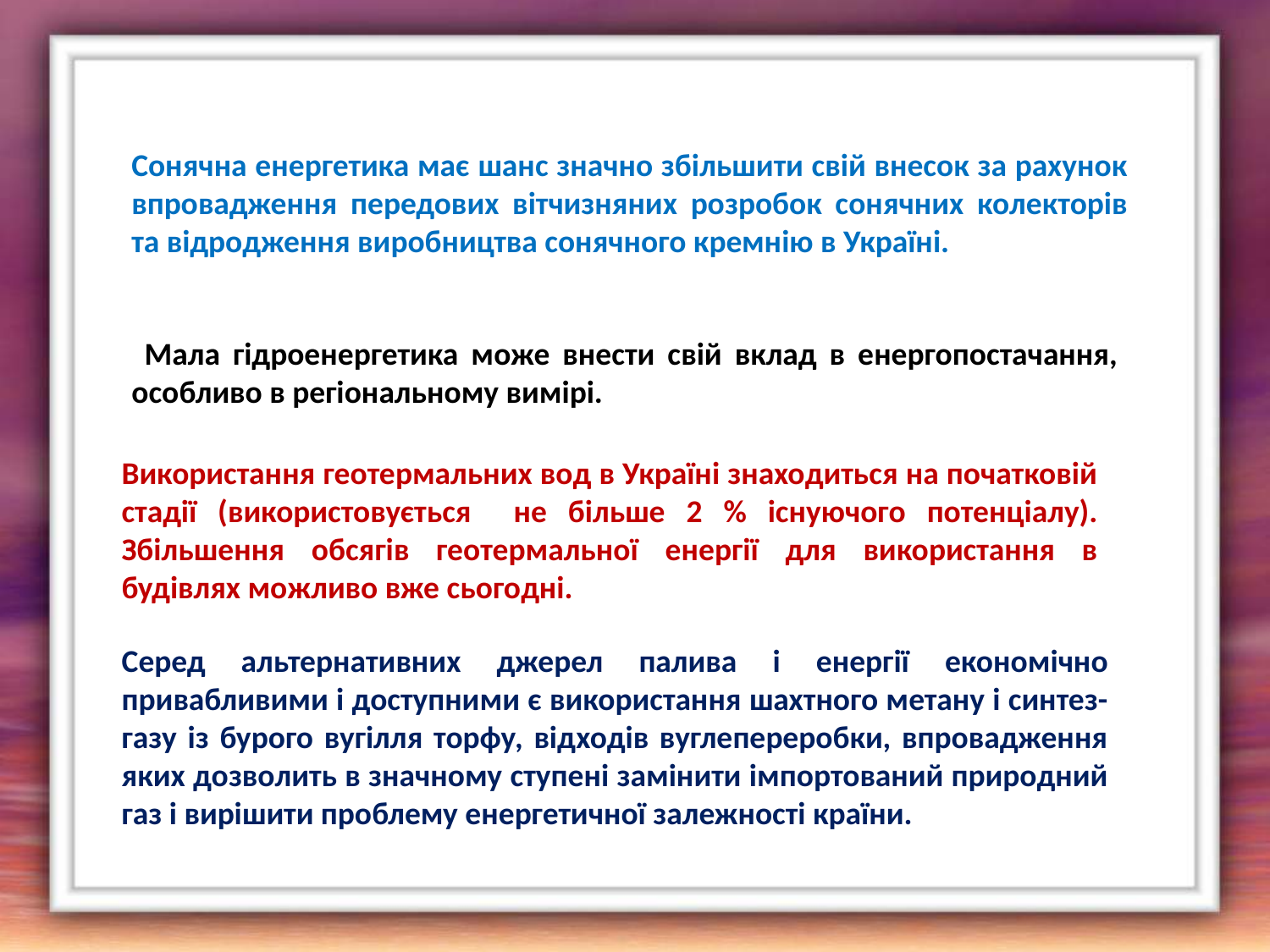

Сонячна енергетика має шанс значно збільшити свій внесок за рахунок впровадження передових вітчизняних розробок сонячних колекторів та відродження виробництва сонячного кремнію в Україні.
 Мала гідроенергетика може внести свій вклад в енергопостачання, особливо в регіональному вимірі.
Використання геотермальних вод в Україні знаходиться на початковій стадії (використовується  не більше 2 % існуючого потенціалу). Збільшення обсягів геотермальної енергії для використання в будівлях можливо вже сьогодні.
Серед альтернативних джерел палива і енергії економічно привабливими і доступними є використання шахтного метану і синтез-газу із бурого вугілля торфу, відходів вуглепереробки, впровадження яких дозволить в значному ступені замінити імпортований природний газ і вирішити проблему енергетичної залежності країни.